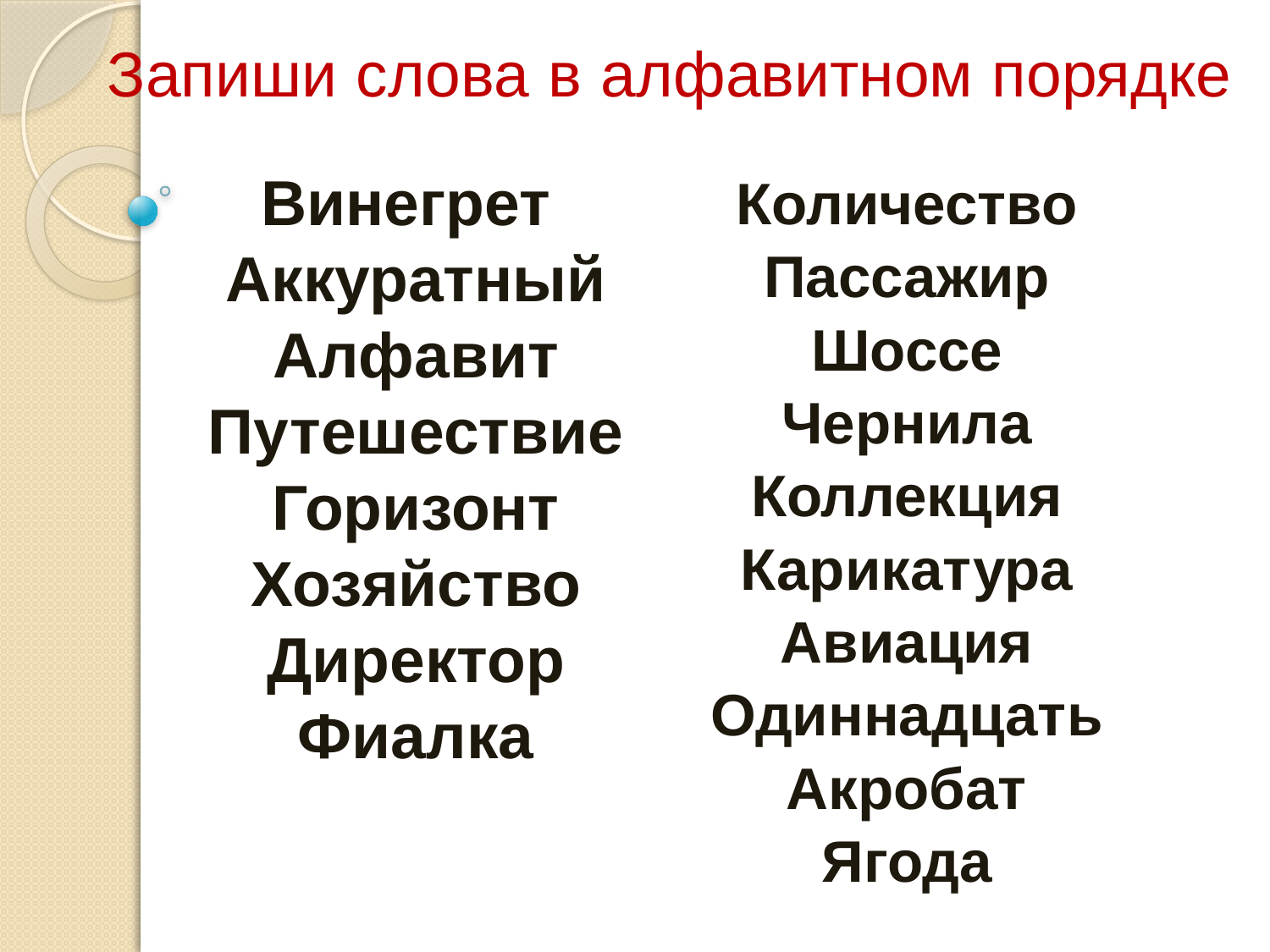

# Запиши слова в алфавитном порядке
Винегрет
Аккуратный
Алфавит
Путешествие
Горизонт
Хозяйство
Директор
Фиалка

Количество
Пассажир
Шоссе
Чернила
Коллекция
Карикатура
Авиация
Одиннадцать
Акробат
Ягода